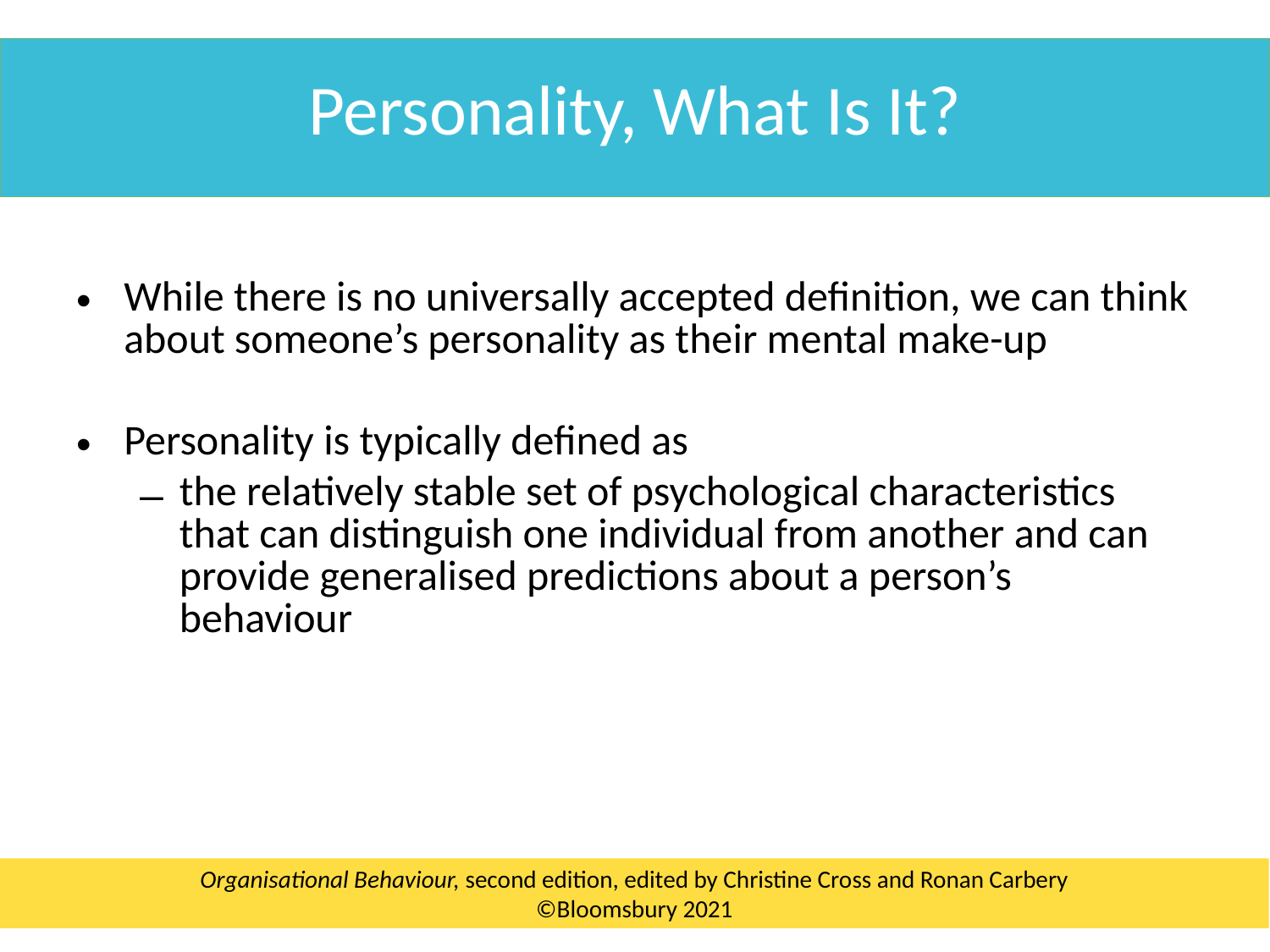

Personality, What Is It?

While there is no universally accepted definition, we can think about someone’s personality as their mental make-up

Personality is typically defined as
the relatively stable set of psychological characteristics that can distinguish one individual from another and can provide generalised predictions about a person’s behaviour